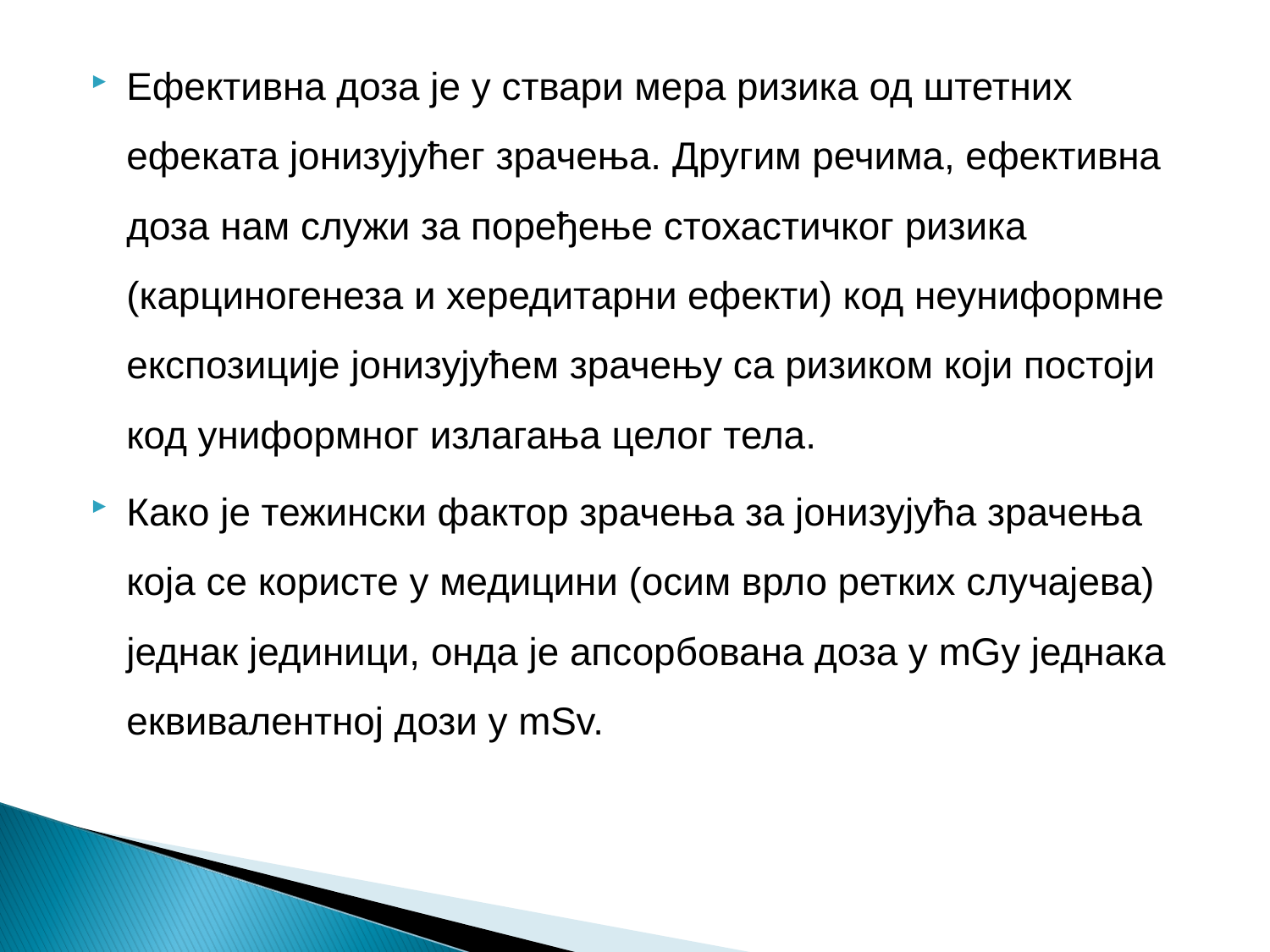

Ефективна доза је у ствари мера ризика од штетних ефеката јонизујућег зрачења. Другим речима, ефективна доза нам служи за поређење стохастичког ризика (карциногенеза и хередитарни ефекти) код неуниформне експозиције јонизујућем зрачењу са ризиком који постоји код униформног излагања целог тела.
Како је тежински фактор зрачења за јонизујућа зрачења која се користе у медицини (осим врло ретких случајева) једнак јединици, онда је апсорбована доза у mGy једнака еквивалентној дози у mSv.